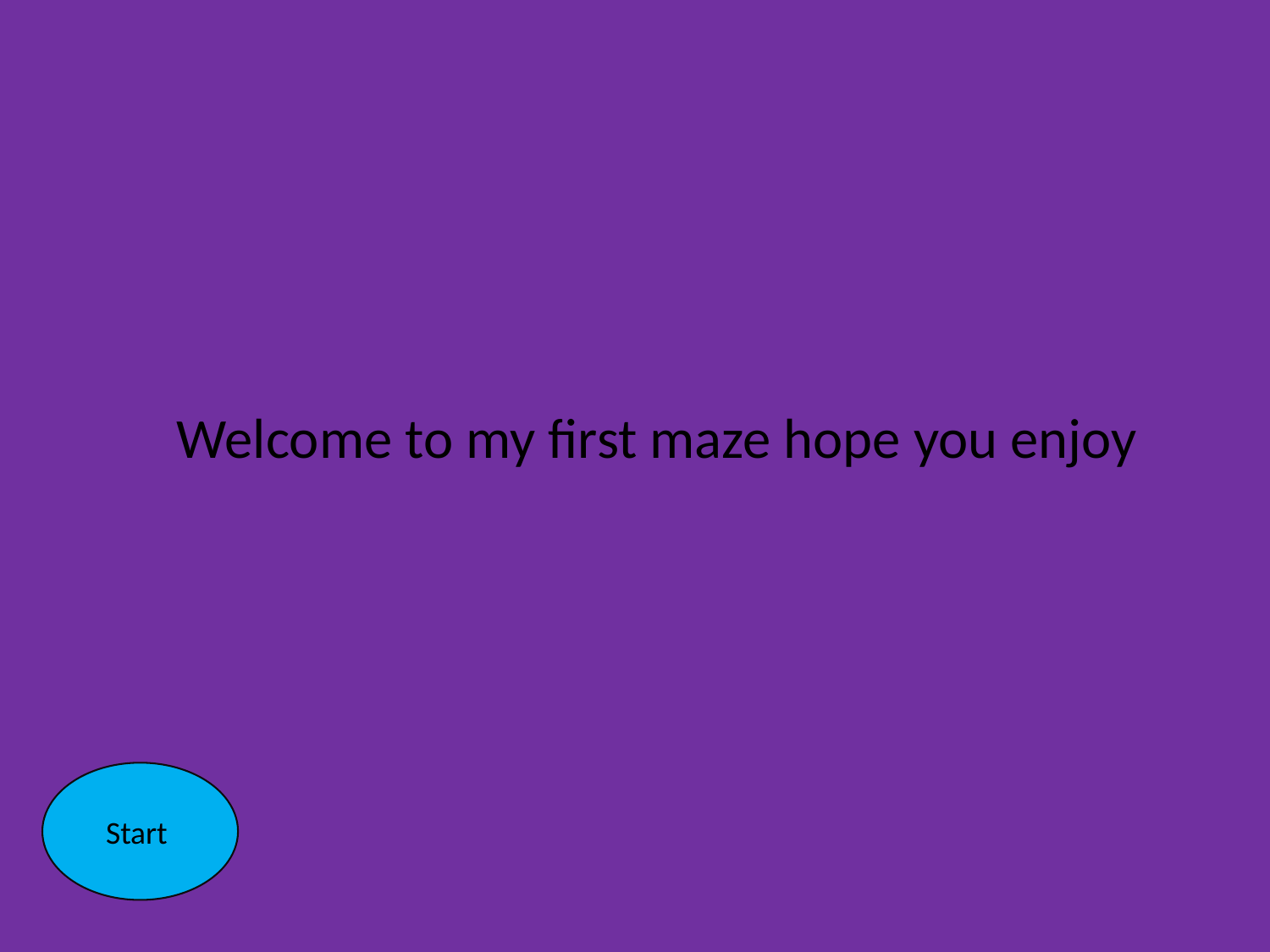

Welcome to my first maze hope you enjoy
Start